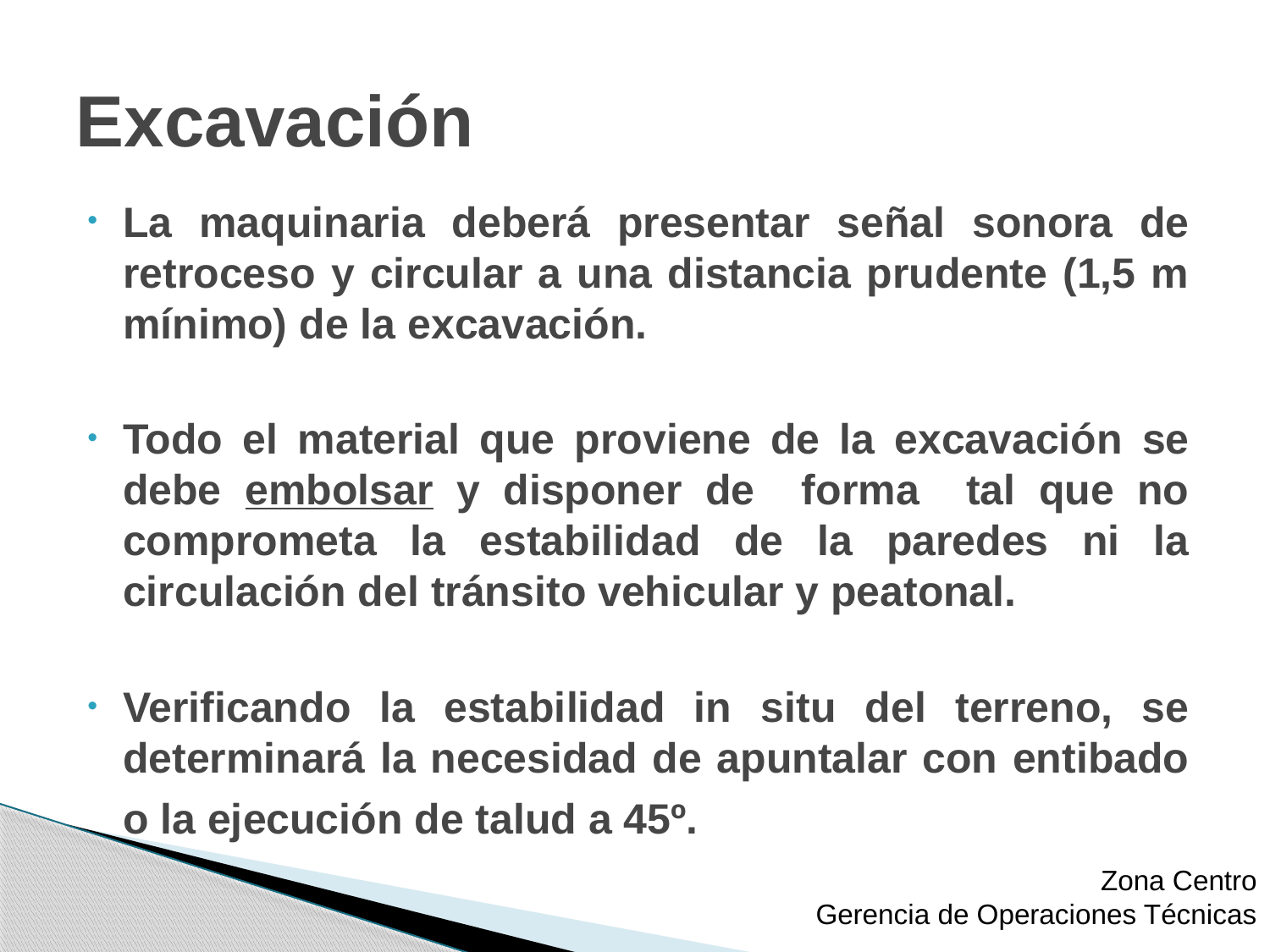

# Excavación
La maquinaria deberá presentar señal sonora de retroceso y circular a una distancia prudente (1,5 m mínimo) de la excavación.

Todo el material que proviene de la excavación se debe embolsar y disponer de  forma  tal que no comprometa la estabilidad de la paredes ni la circulación del tránsito vehicular y peatonal.

Verificando la estabilidad in situ del terreno, se determinará la necesidad de apuntalar con entibado o la ejecución de talud a 45º.

Zona Centro
Gerencia de Operaciones Técnicas